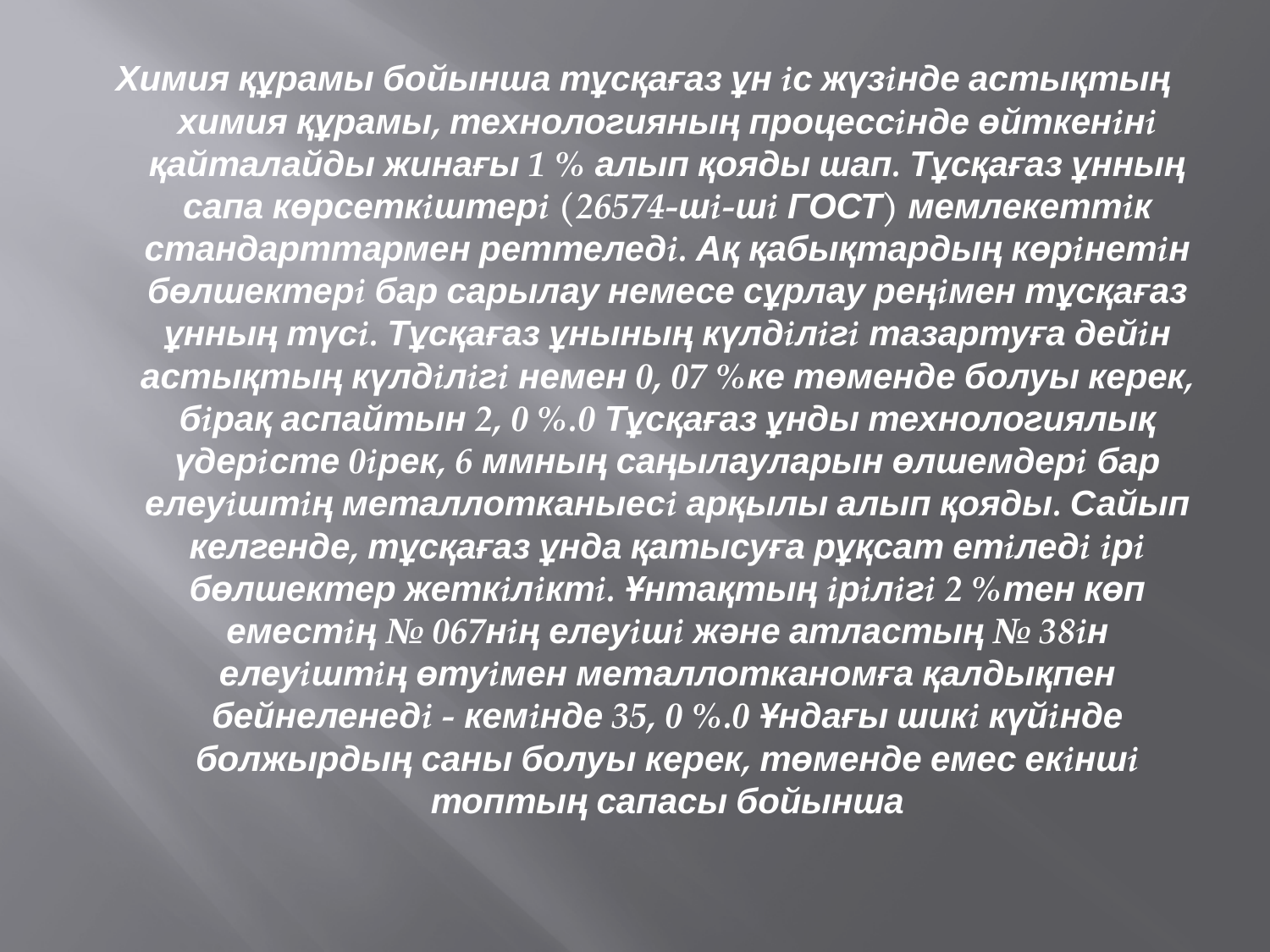

Химия құрамы бойынша тұсқағаз ұн iс жүзiнде астықтың химия құрамы, технологияның процессiнде өйткенiнi қайталайды жинағы 1 % алып қояды шап. Тұсқағаз ұнның сапа көрсеткiштерi (26574-шi-шi ГОСТ) мемлекеттiк стандарттармен реттеледi. Ақ қабықтардың көрiнетiн бөлшектерi бар сарылау немесе сұрлау реңiмен тұсқағаз ұнның түсi. Тұсқағаз ұнының күлдiлiгi тазартуға дейiн астықтың күлдiлiгi немен 0, 07 %ке төменде болуы керек, бiрақ аспайтын 2, 0 %.0 Тұсқағаз ұнды технологиялық үдерiсте 0iрек, 6 ммның саңылауларын өлшемдерi бар елеуiштiң металлотканыесi арқылы алып қояды. Сайып келгенде, тұсқағаз ұнда қатысуға рұқсат етiледi iрi бөлшектер жеткiлiктi. Ұнтақтың iрiлiгi 2 %тен көп еместiң № 067нiң елеуiшi және атластың № 38iн елеуiштiң өтуiмен металлотканомға қалдықпен бейнеленедi - кемiнде 35, 0 %.0 Ұндағы шикi күйiнде болжырдың саны болуы керек, төменде емес екiншi топтың сапасы бойынша